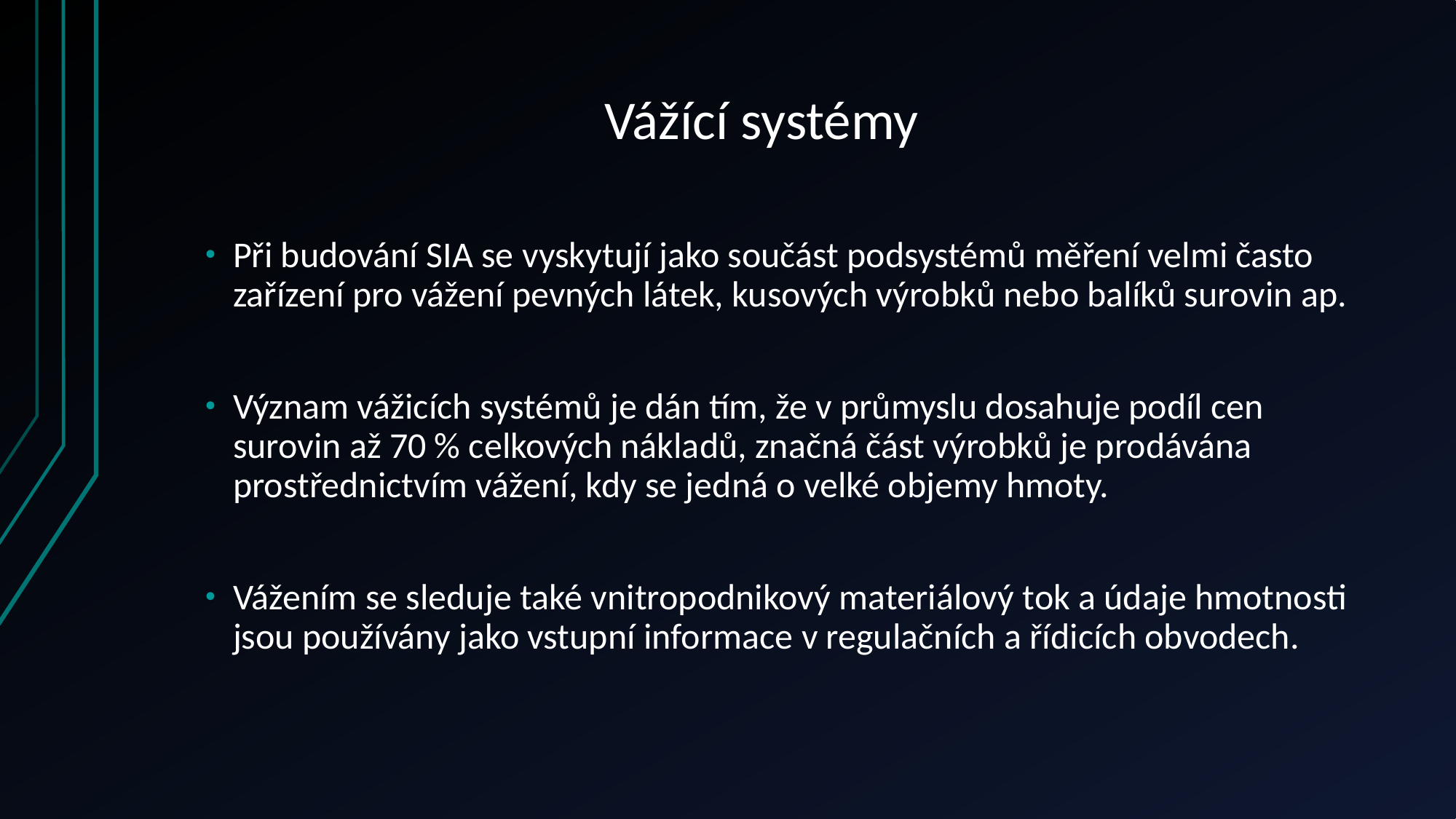

# Vážící systémy
Při budování SIA se vyskytují jako součást podsystémů měření velmi často zařízení pro vážení pevných látek, kusových výrobků nebo balíků surovin ap.

Význam vážicích systémů je dán tím, že v průmyslu dosahuje podíl cen surovin až 70 % celkových nákladů, značná část výrobků je prodávána prostřednictvím vážení, kdy se jedná o velké objemy hmoty.

Vážením se sleduje také vnitropodnikový materiálový tok a údaje hmotnosti jsou používány jako vstupní informace v regulačních a řídicích obvodech.